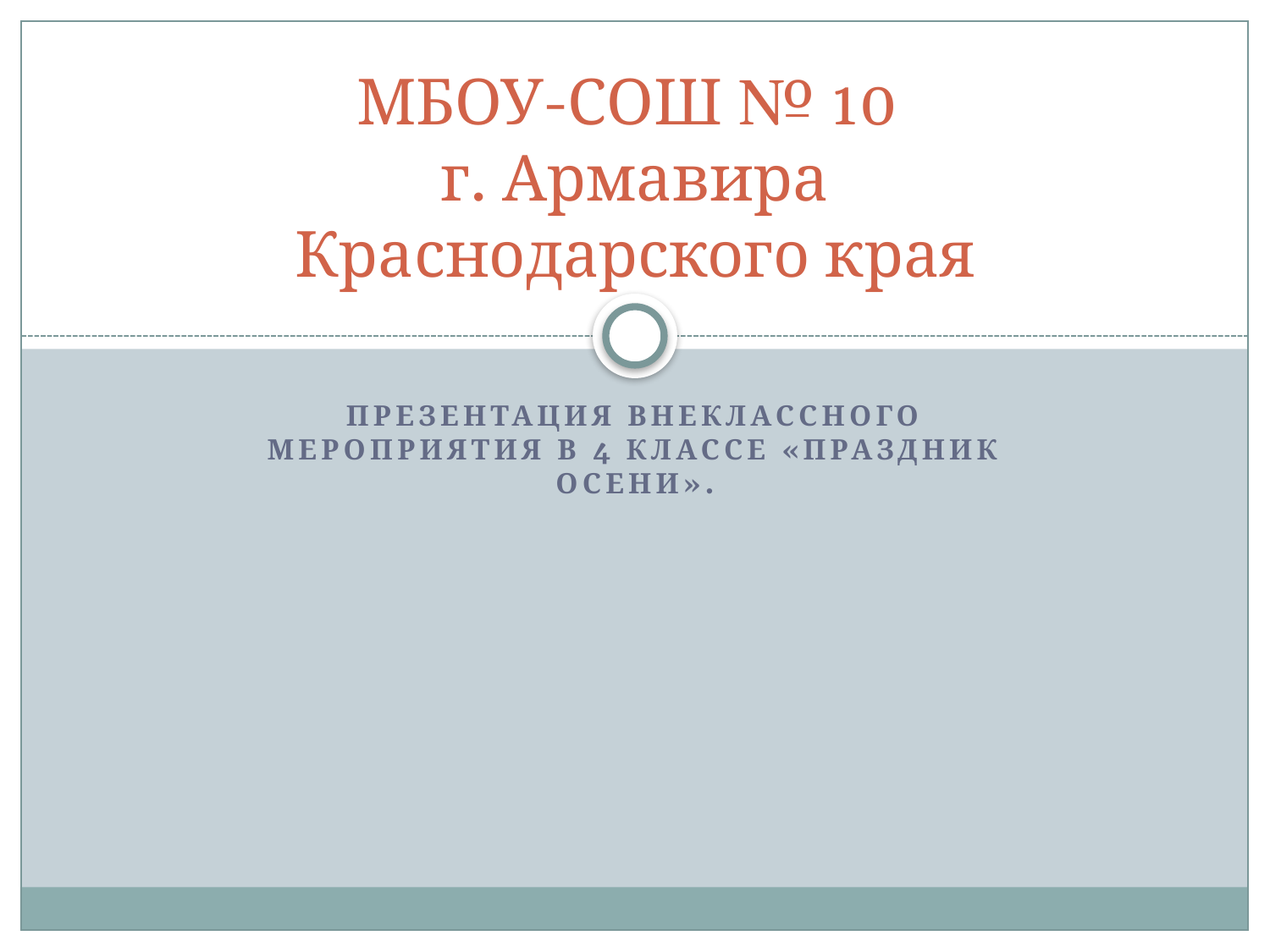

# МБОУ-СОШ № 10 г. Армавира Краснодарского края
Презентация внеклассного мероприятия в 4 классе «Праздник осени».